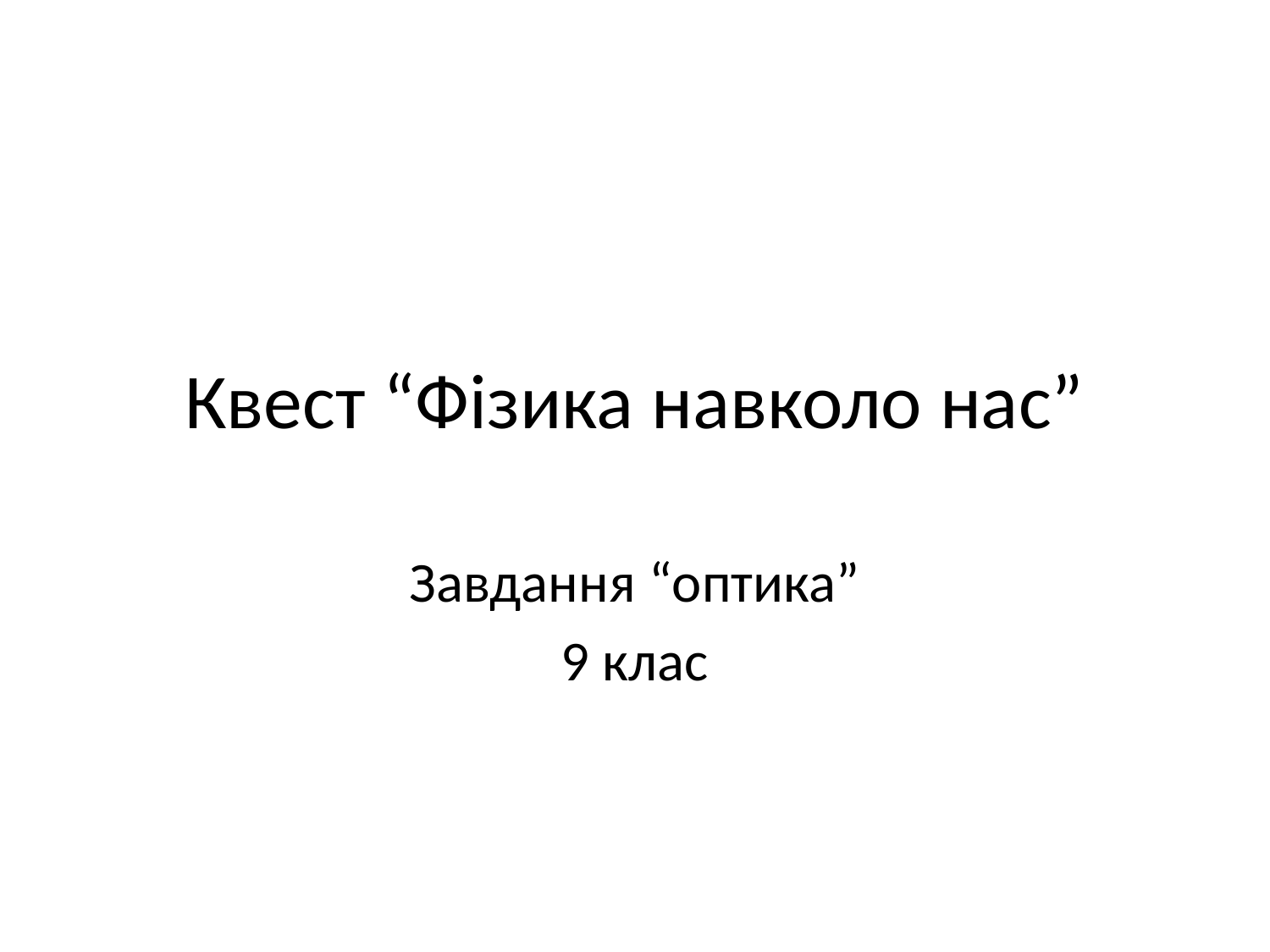

# Квест “Фізика навколо нас”
Завдання “оптика”
9 клас